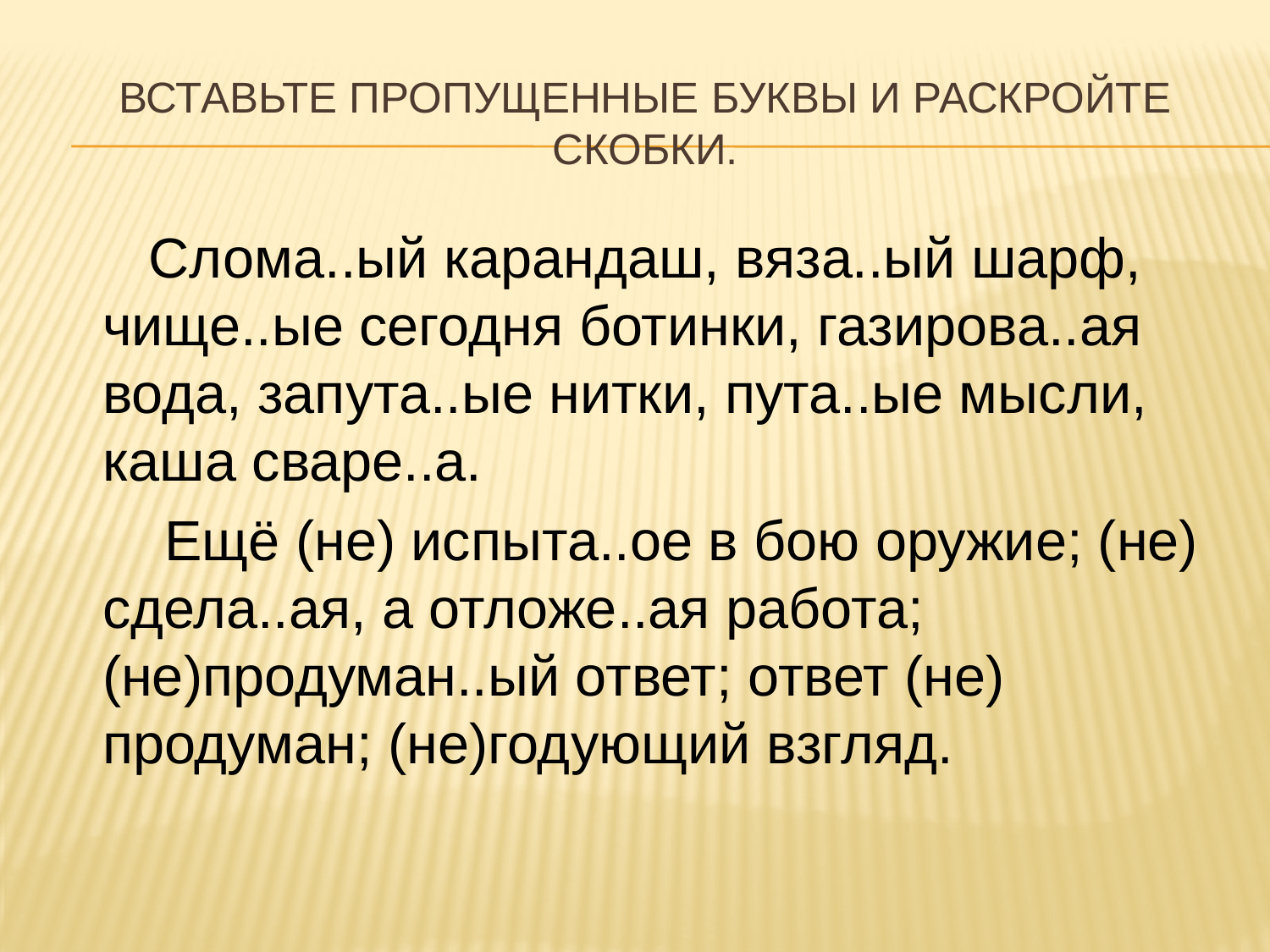

# Вставьте пропущенные буквы и раскройте скобки.
      Слома..ый карандаш, вяза..ый шарф, чище..ые сегодня ботинки, газирова..ая вода, запута..ые нитки, пута..ые мысли, каша сваре..а.
       Ещё (не) испыта..ое в бою оружие; (не) сдела..ая, а отложе..ая работа; (не)продуман..ый ответ; ответ (не) продуман; (не)годующий взгляд.